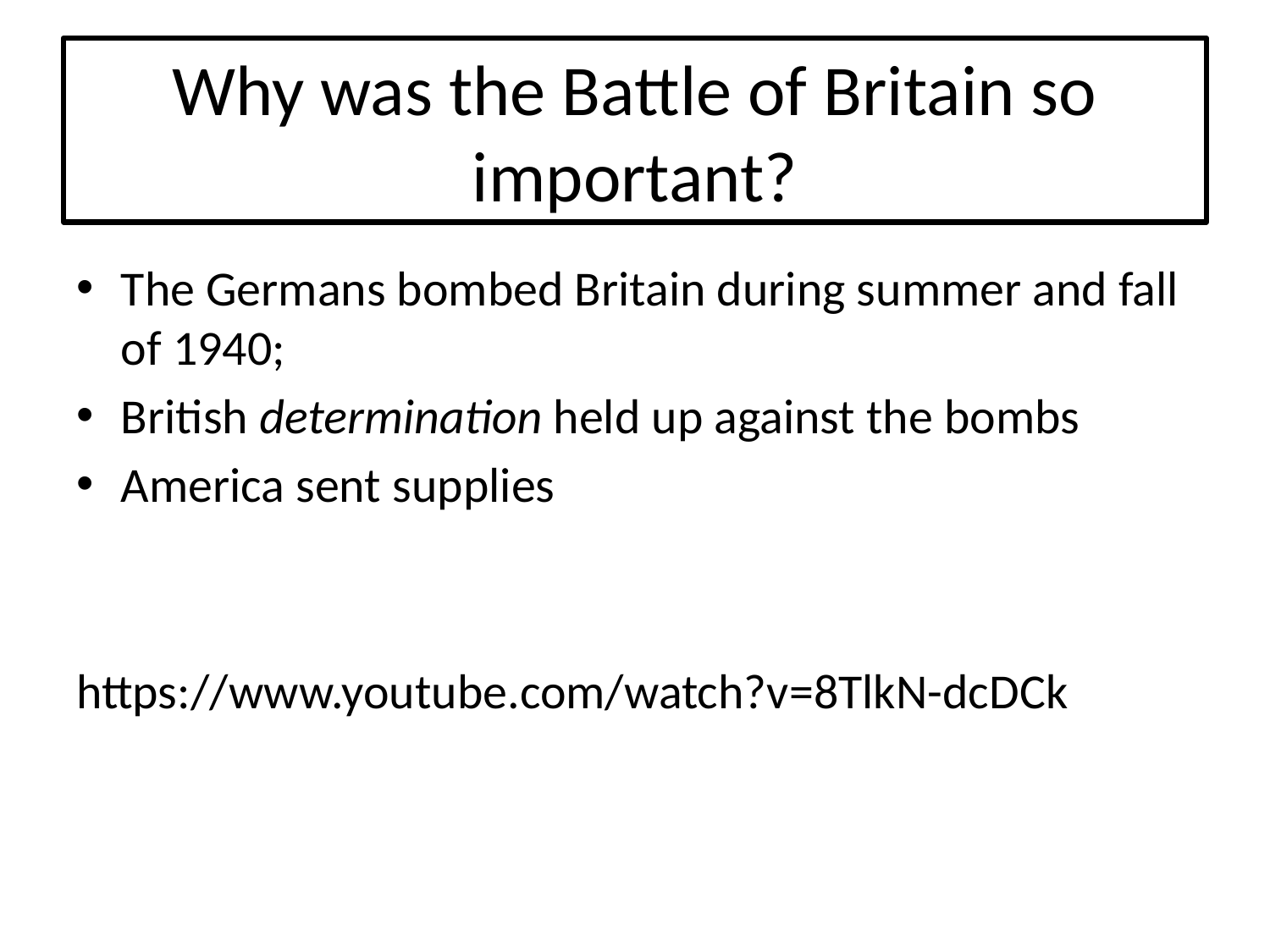

# Why was the Battle of Britain so important?
The Germans bombed Britain during summer and fall of 1940;
British determination held up against the bombs
America sent supplies

https://www.youtube.com/watch?v=8TlkN-dcDCk